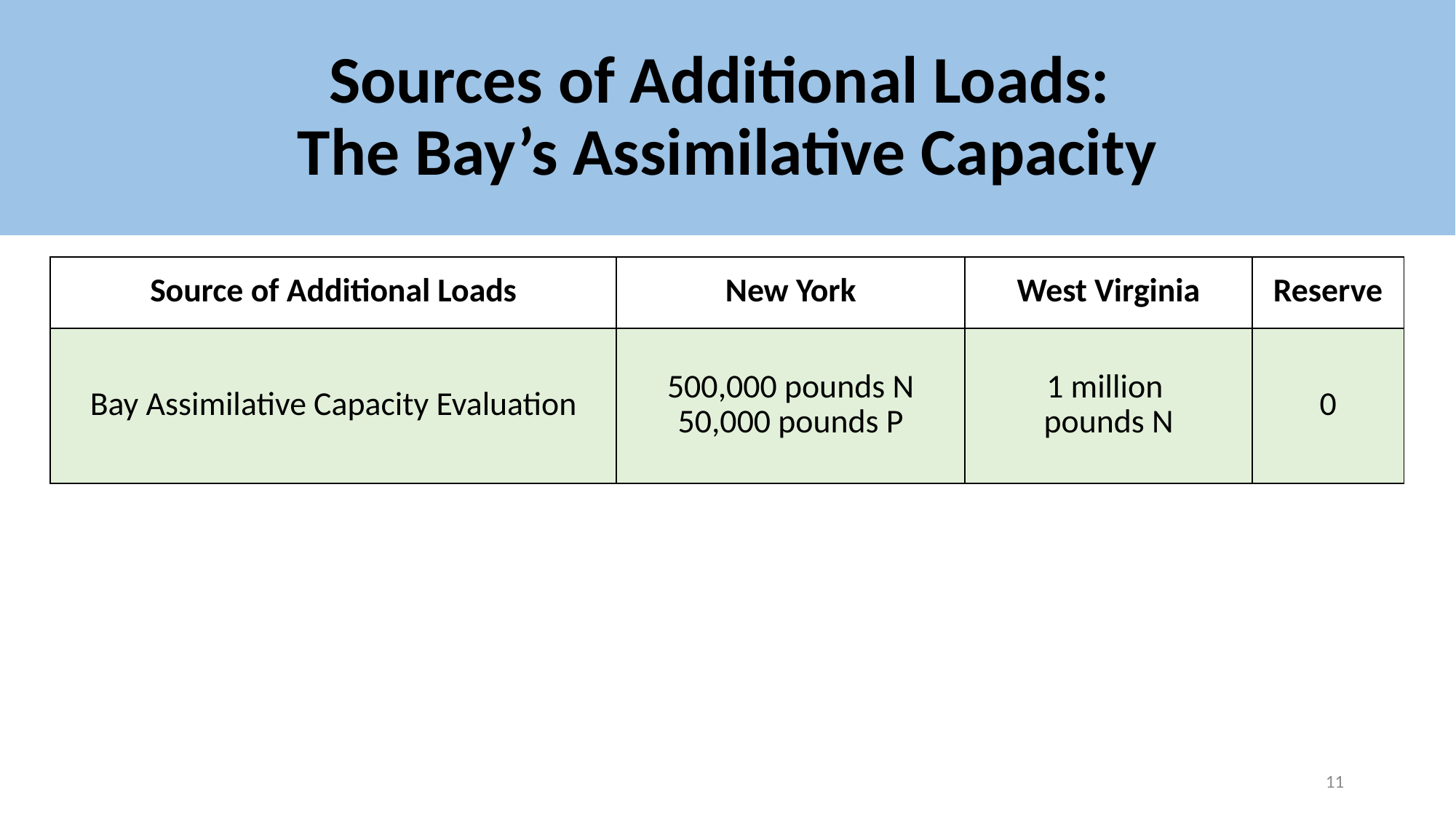

# Sources of Additional Loads: The Bay’s Assimilative Capacity
| Source of Additional Loads | New York | West Virginia | Reserve |
| --- | --- | --- | --- |
| Bay Assimilative Capacity Evaluation | 500,000 pounds N 50,000 pounds P | 1 million pounds N | 0 |
11